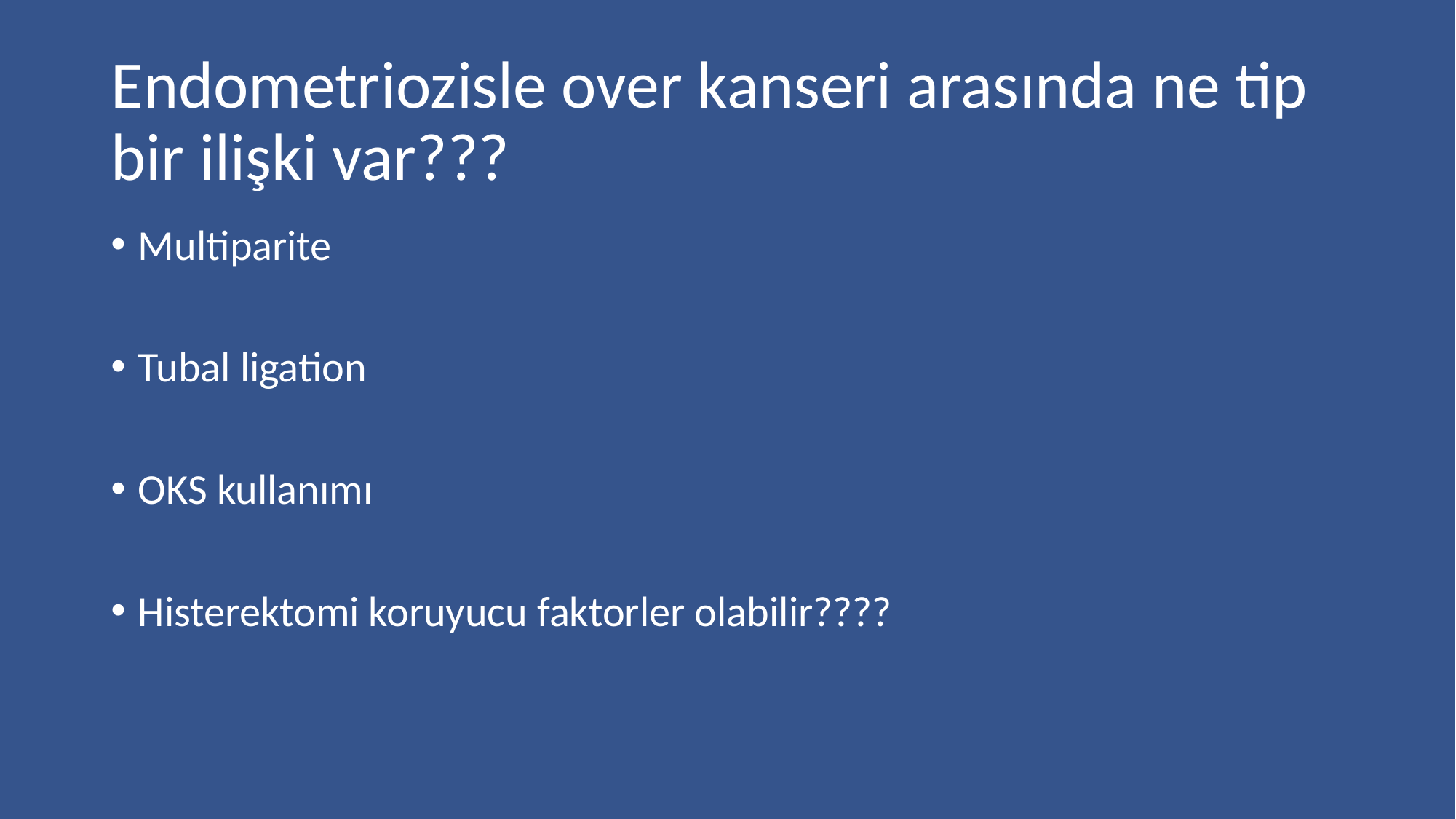

# Endometriozisle over kanseri arasında ne tip bir ilişki var???
Multiparite

Tubal ligation

OKS kullanımı

Histerektomi koruyucu faktorler olabilir????